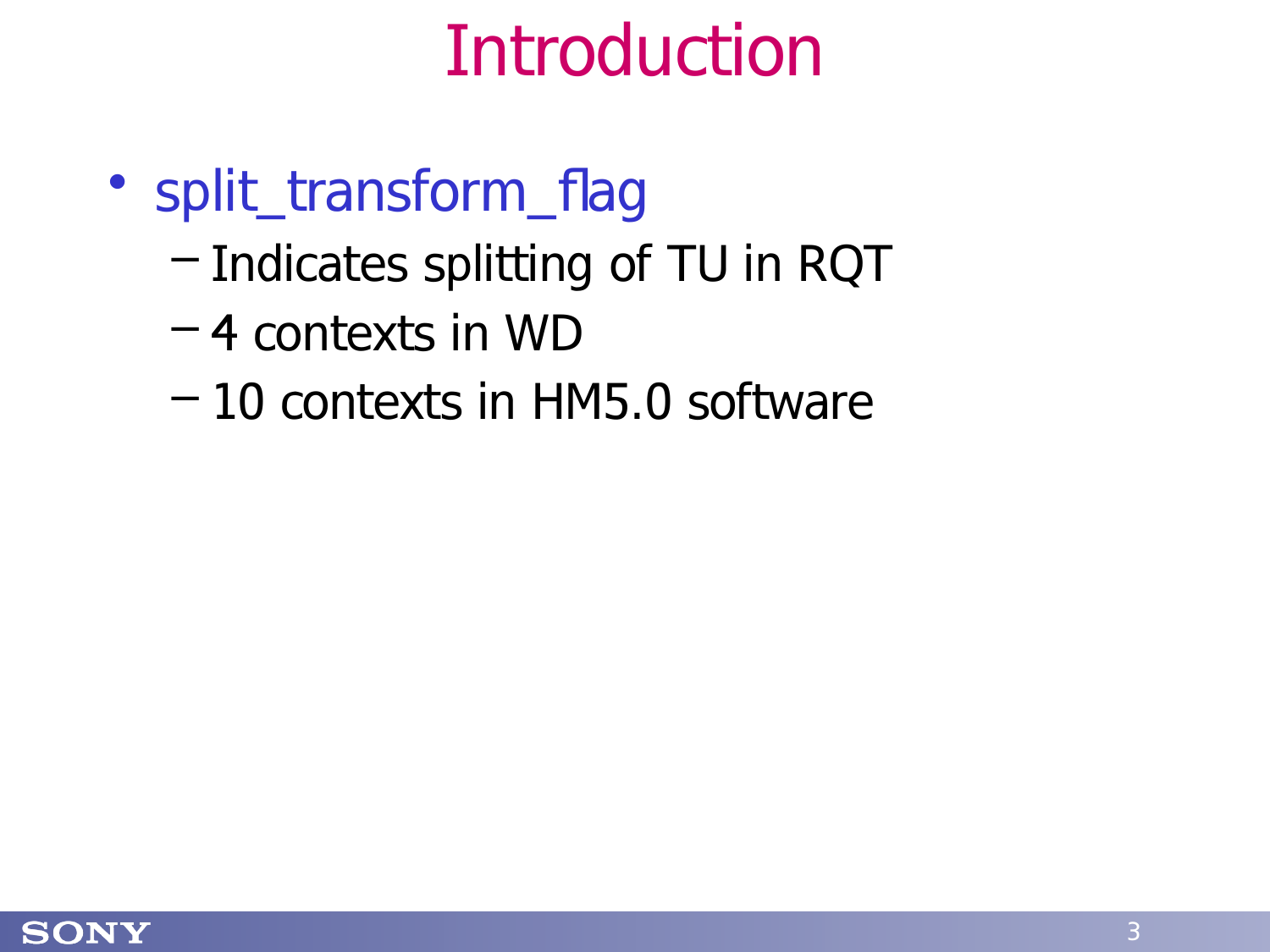

# Introduction
split_transform_flag
Indicates splitting of TU in RQT
4 contexts in WD
10 contexts in HM5.0 software
3